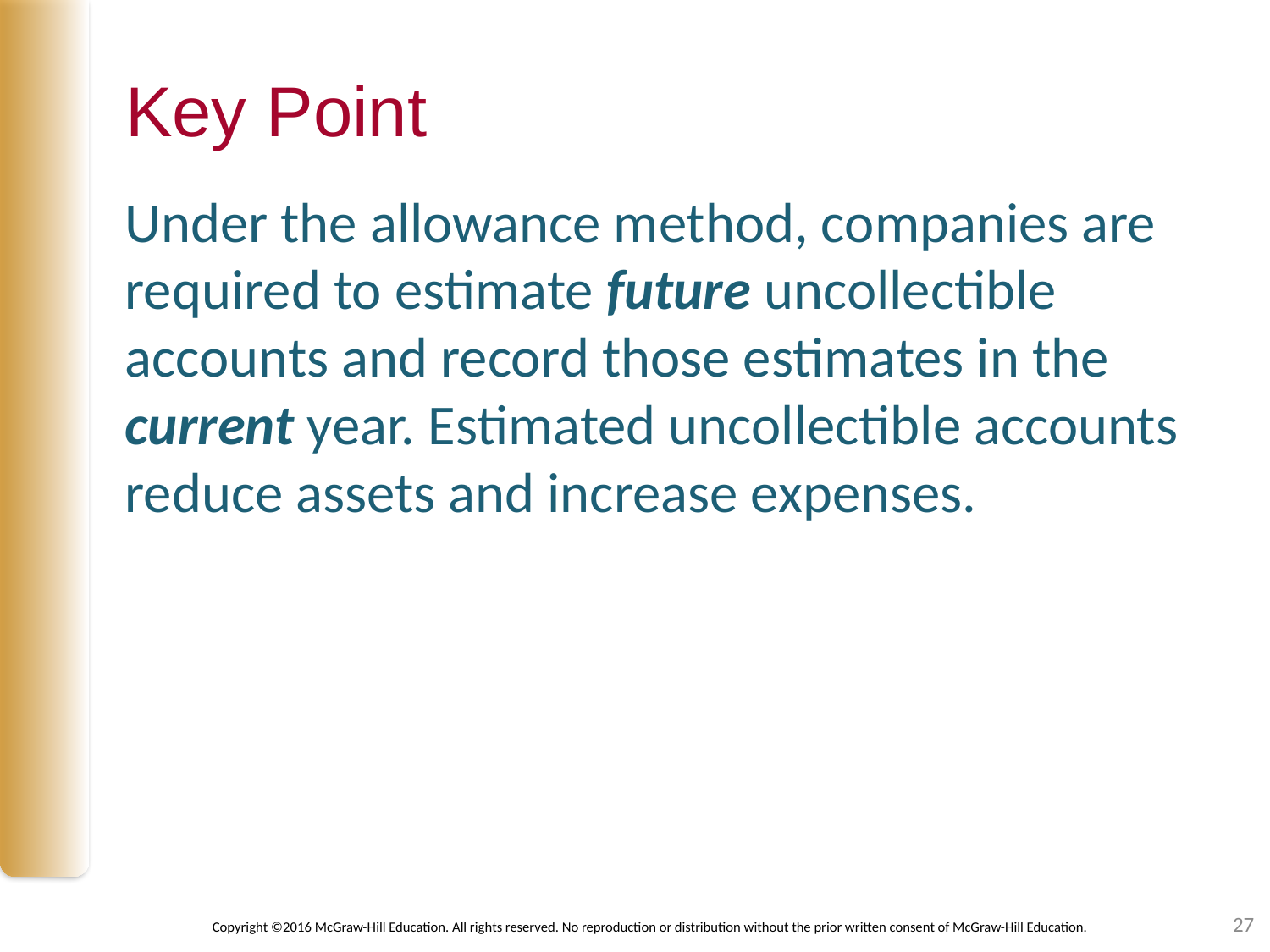

# Key Point
Under the allowance method, companies are required to estimate future uncollectible accounts and record those estimates in the current year. Estimated uncollectible accounts reduce assets and increase expenses.
27
Copyright ©2016 McGraw-Hill Education. All rights reserved. No reproduction or distribution without the prior written consent of McGraw-Hill Education.